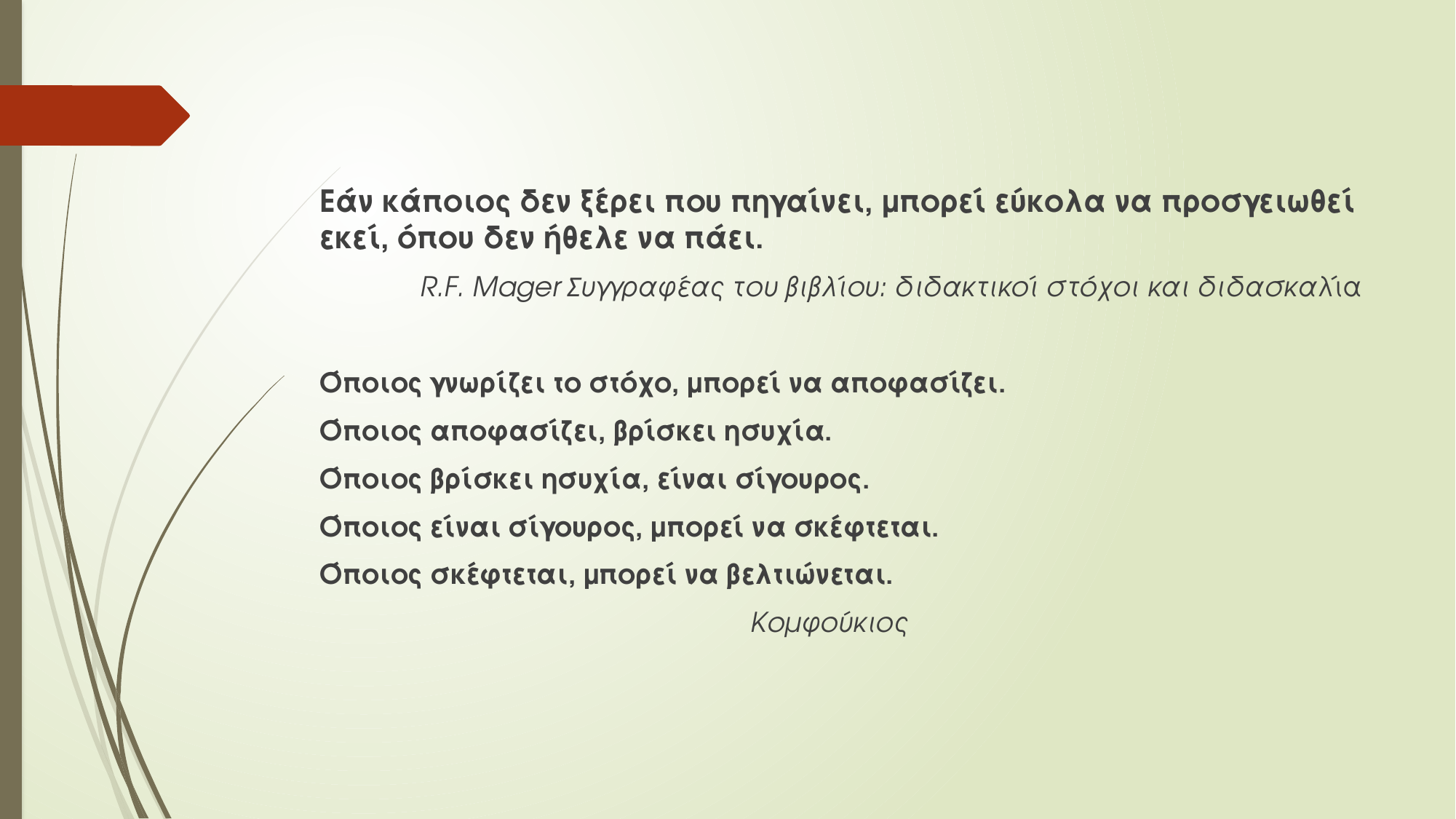

Εάν κάποιος δεν ξέρει που πηγαίνει, μπορεί εύκολα να προσγειωθεί εκεί, όπου δεν ήθελε να πάει.
R.F. Mager Συγγραφέας του βιβλίου: διδακτικοί στόχοι και διδασκαλία

Όποιος γνωρίζει το στόχο, μπορεί να αποφασίζει.
Όποιος αποφασίζει, βρίσκει ησυχία.
Όποιος βρίσκει ησυχία, είναι σίγουρος.
Όποιος είναι σίγουρος, μπορεί να σκέφτεται.
Όποιος σκέφτεται, μπορεί να βελτιώνεται.
Κομφούκιος